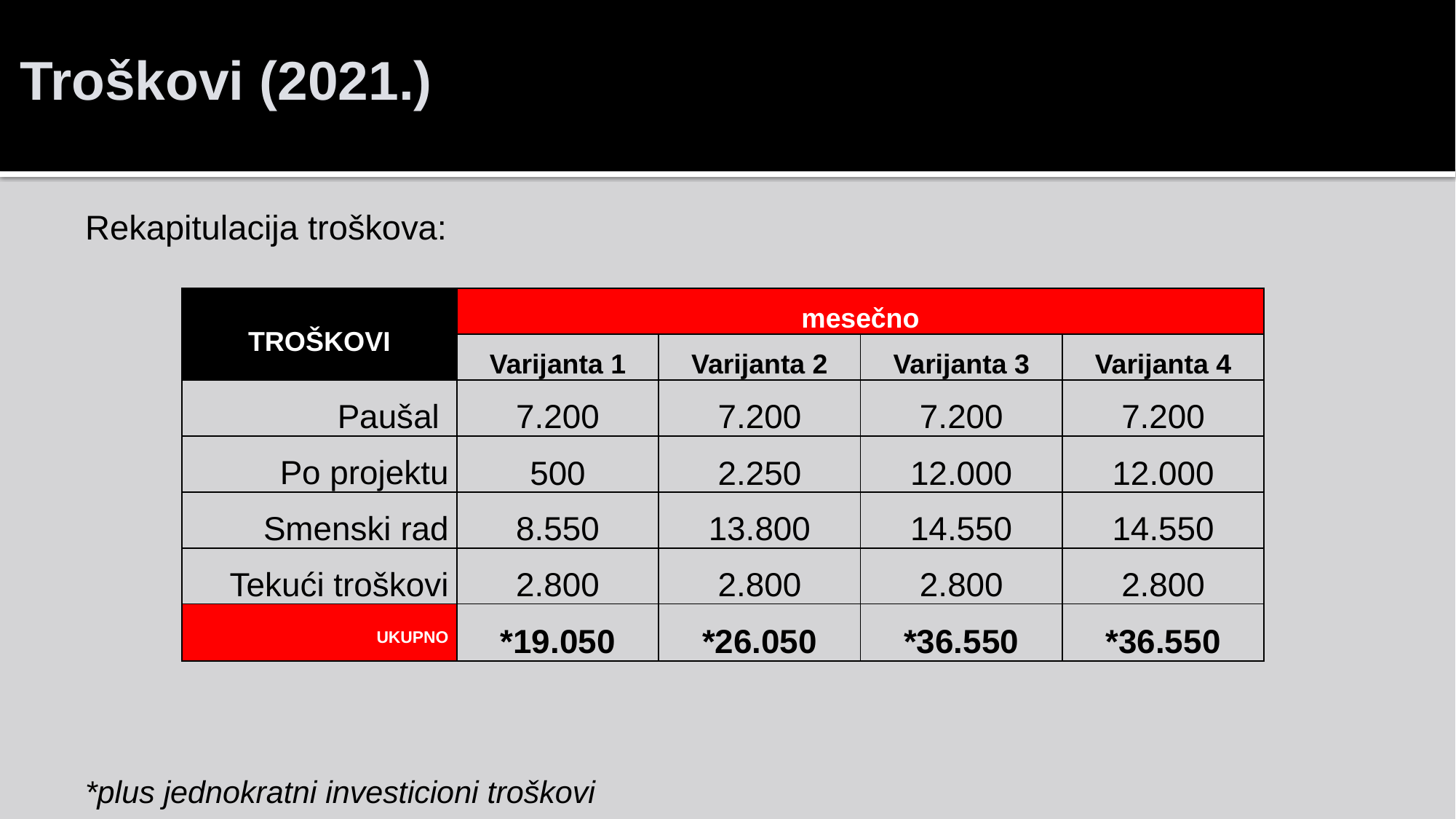

Troškovi (2021.)

Rekapitulacija troškova:

*plus jednokratni investicioni troškovi

| TROŠKOVI | mesečno |  |  |  |
| --- | --- | --- | --- | --- |
|  | Varijanta 1 | Varijanta 2 | Varijanta 3 | Varijanta 4 |
| Paušal | 7.200 | 7.200 | 7.200 | 7.200 |
| Po projektu | 500 | 2.250 | 12.000 | 12.000 |
| Smenski rad | 8.550 | 13.800 | 14.550 | 14.550 |
| Tekući troškovi | 2.800 | 2.800 | 2.800 | 2.800 |
| UKUPNO | \*19.050 | \*26.050 | \*36.550 | \*36.550 |